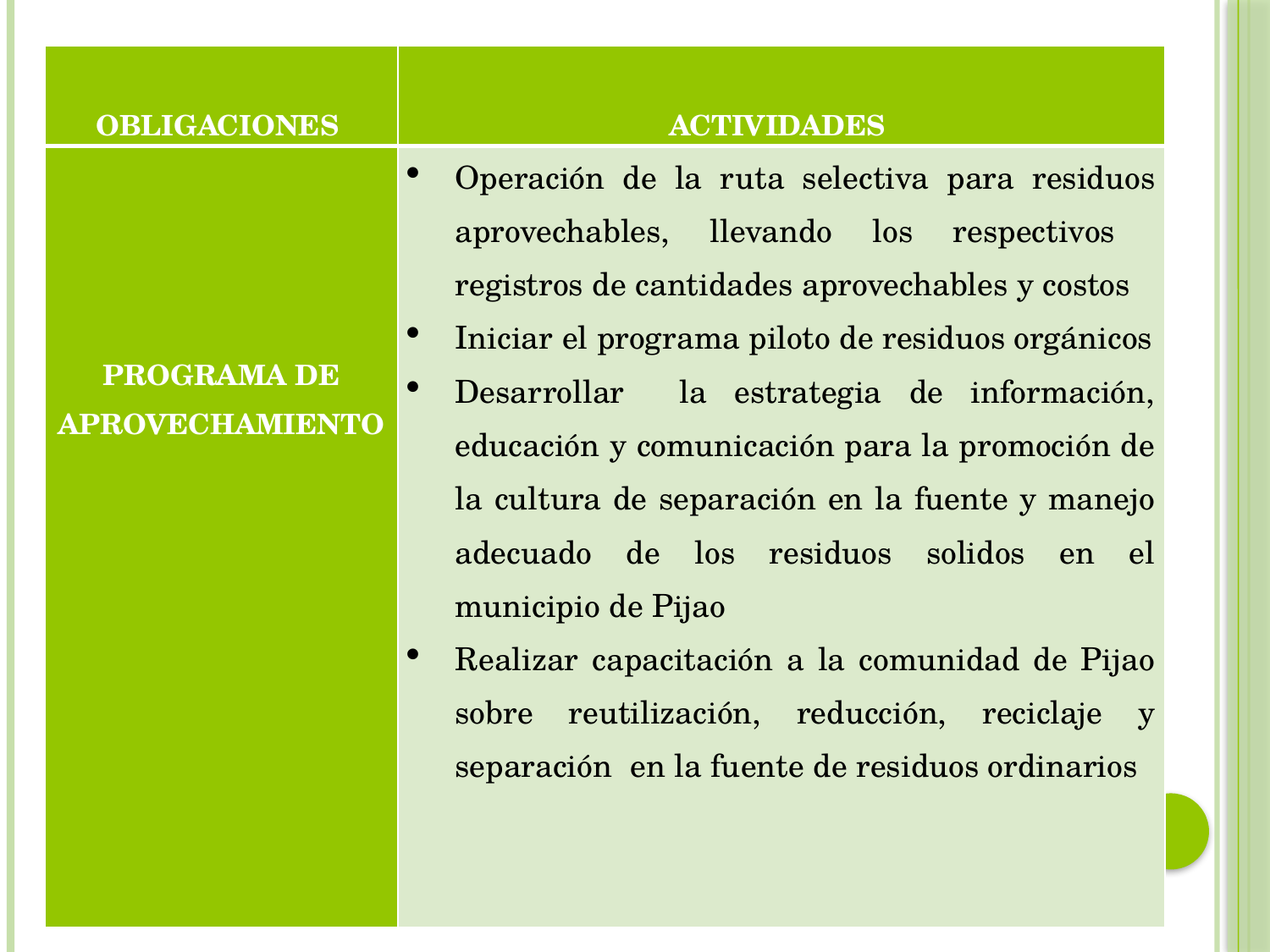

| OBLIGACIONES | ACTIVIDADES |
| --- | --- |
| PROGRAMA DE APROVECHAMIENTO | Operación de la ruta selectiva para residuos aprovechables, llevando los respectivos registros de cantidades aprovechables y costos Iniciar el programa piloto de residuos orgánicos Desarrollar la estrategia de información, educación y comunicación para la promoción de la cultura de separación en la fuente y manejo adecuado de los residuos solidos en el municipio de Pijao Realizar capacitación a la comunidad de Pijao sobre reutilización, reducción, reciclaje y separación en la fuente de residuos ordinarios |